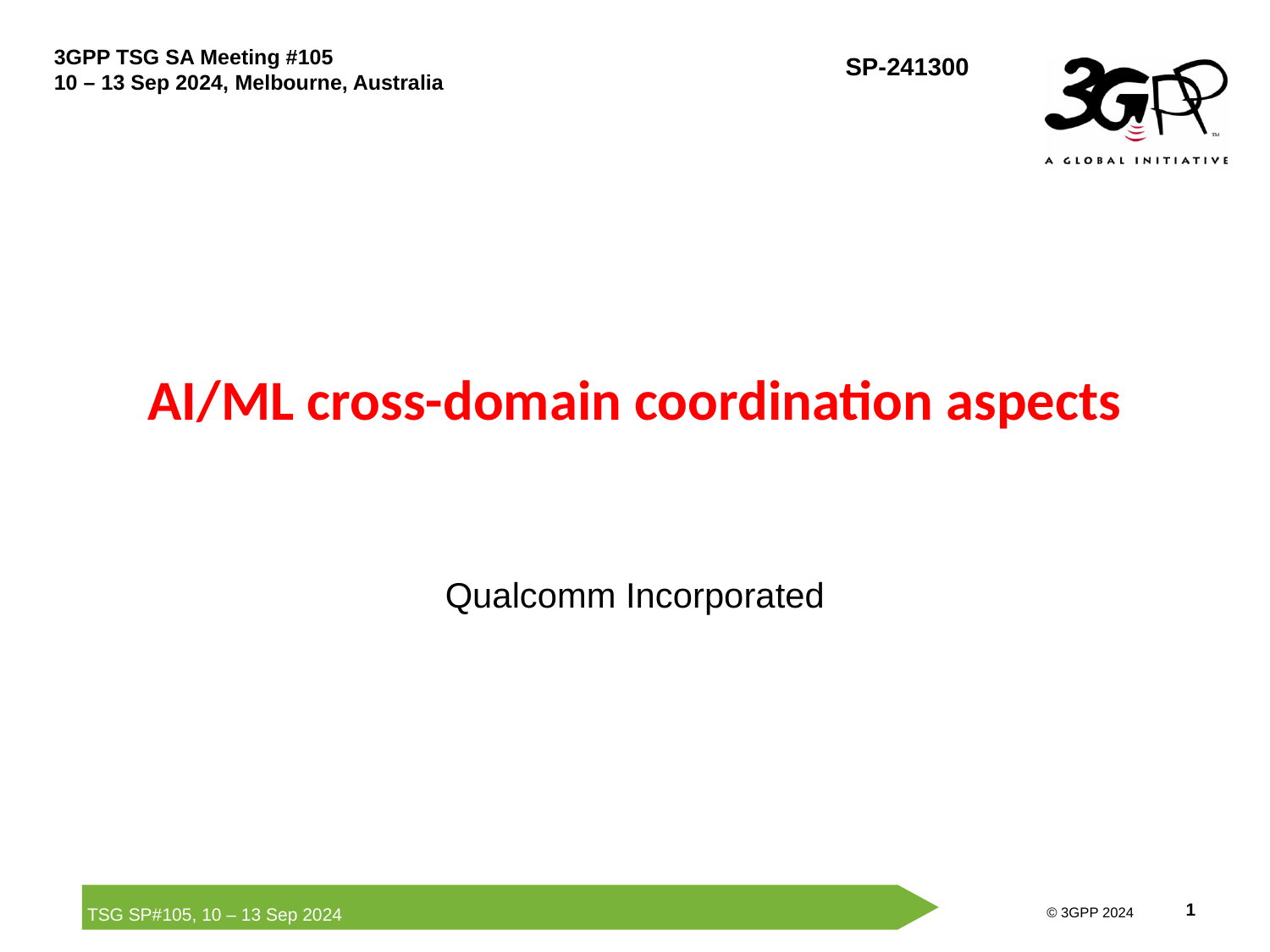

# AI/ML cross-domain coordination aspects

Qualcomm Incorporated